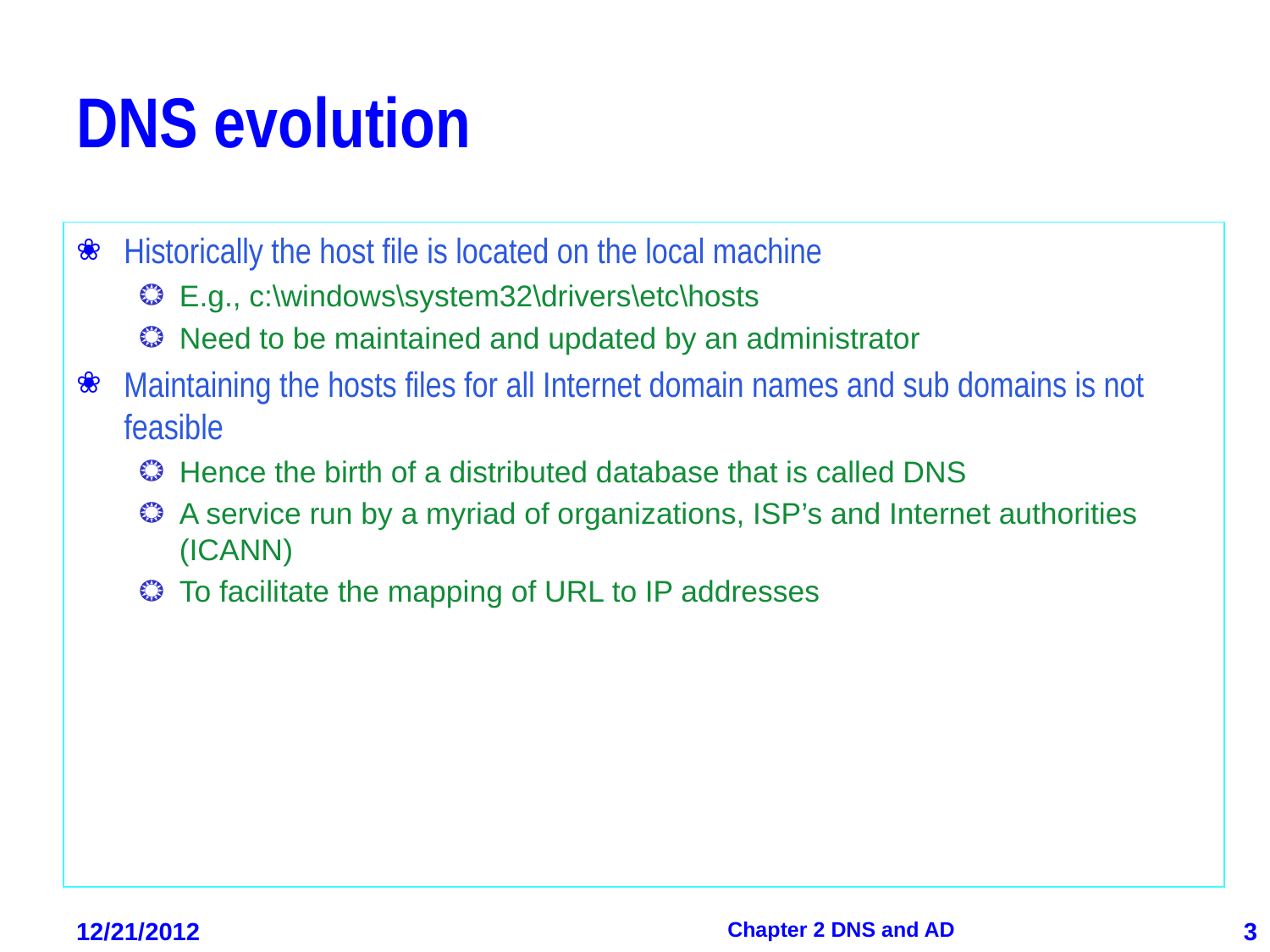

# DNS evolution
Historically the host file is located on the local machine
E.g., c:\windows\system32\drivers\etc\hosts
Need to be maintained and updated by an administrator
Maintaining the hosts files for all Internet domain names and sub domains is not feasible
Hence the birth of a distributed database that is called DNS
A service run by a myriad of organizations, ISP’s and Internet authorities (ICANN)
To facilitate the mapping of URL to IP addresses
12/21/2012
Chapter 2 DNS and AD
3